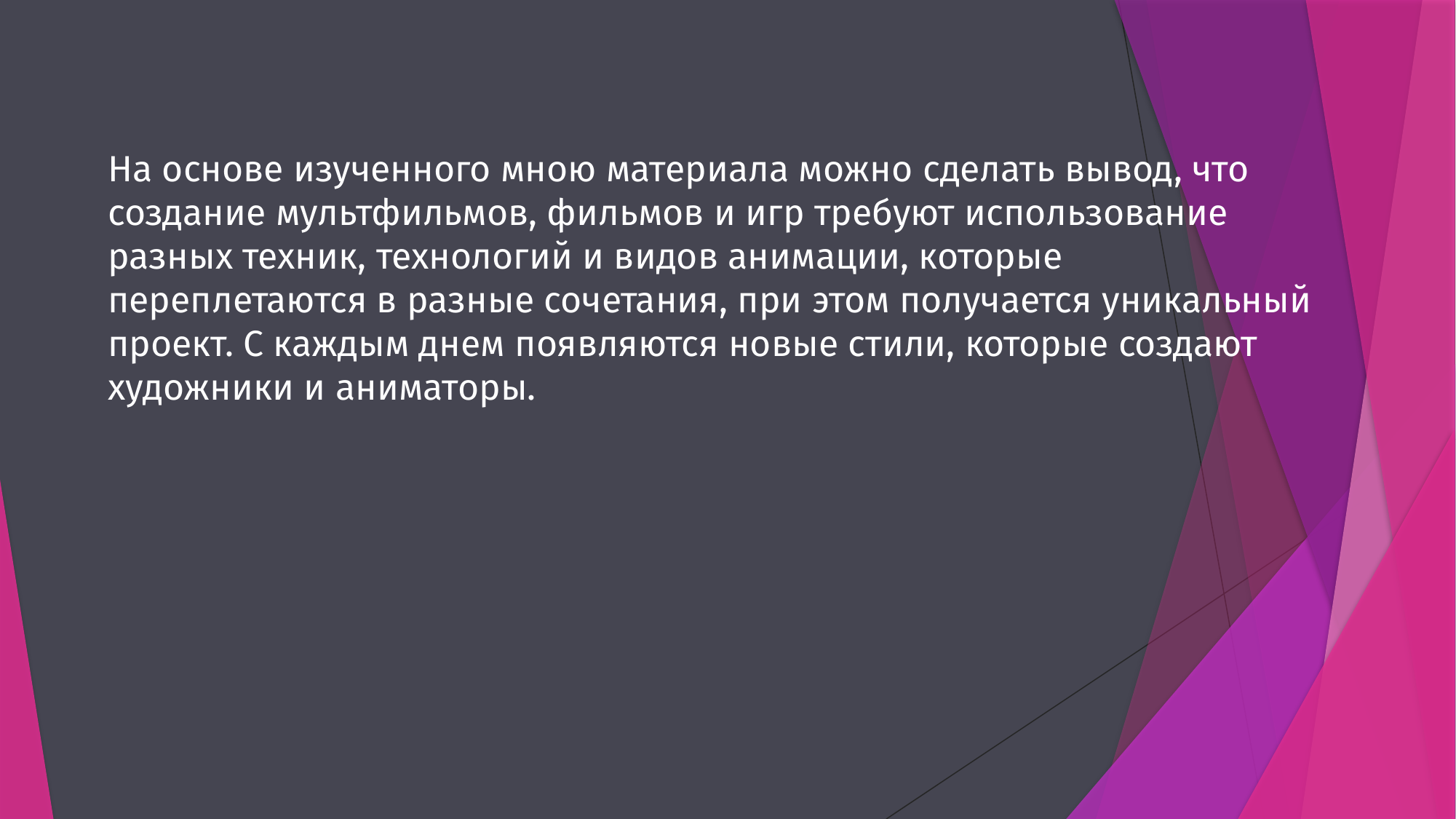

На основе изученного мною материала можно сделать вывод, что создание мультфильмов, фильмов и игр требуют использование разных техник, технологий и видов анимации, которые переплетаются в разные сочетания, при этом получается уникальный проект. С каждым днем появляются новые стили, которые создают художники и аниматоры.